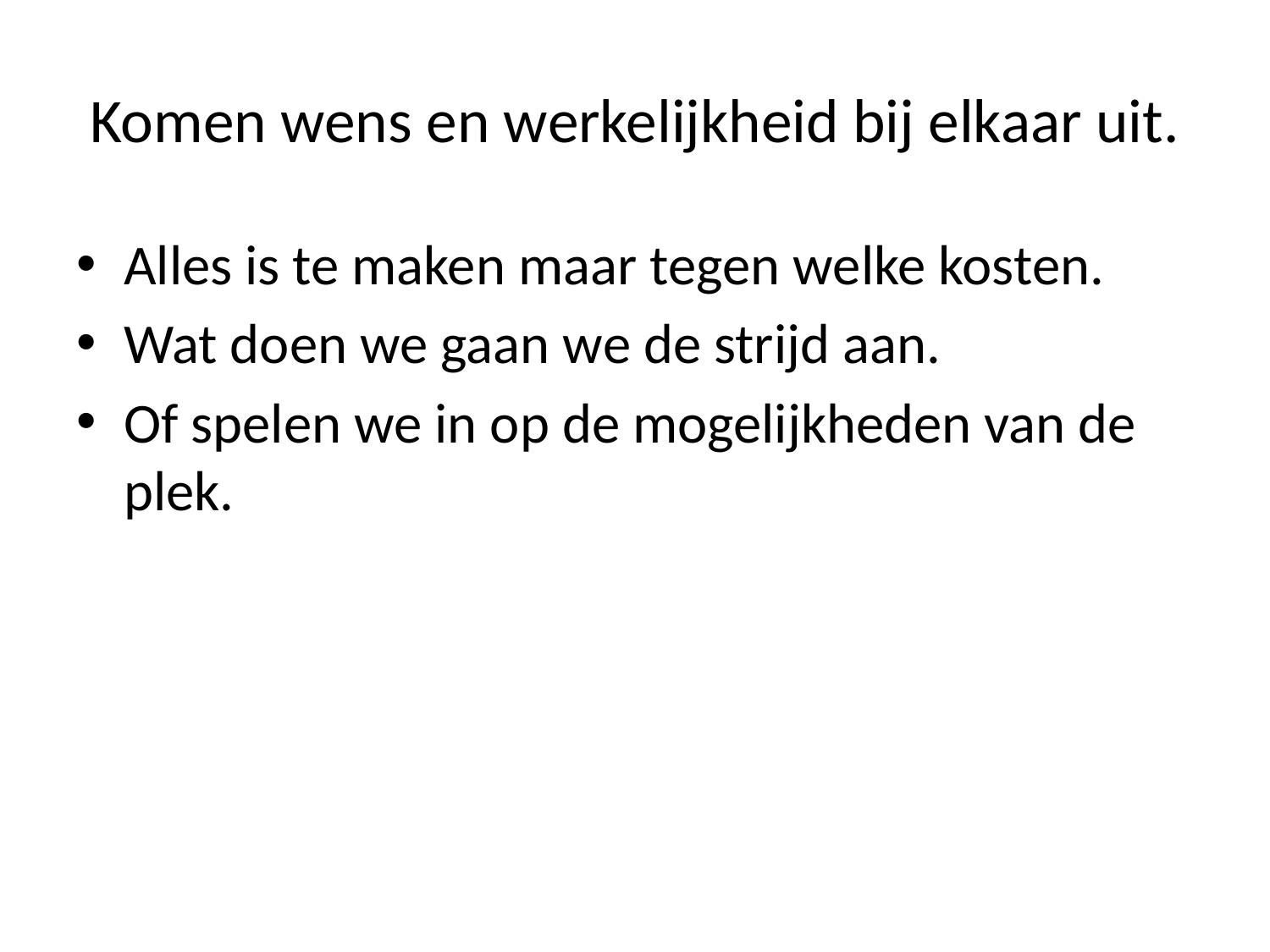

# Komen wens en werkelijkheid bij elkaar uit.
Alles is te maken maar tegen welke kosten.
Wat doen we gaan we de strijd aan.
Of spelen we in op de mogelijkheden van de plek.